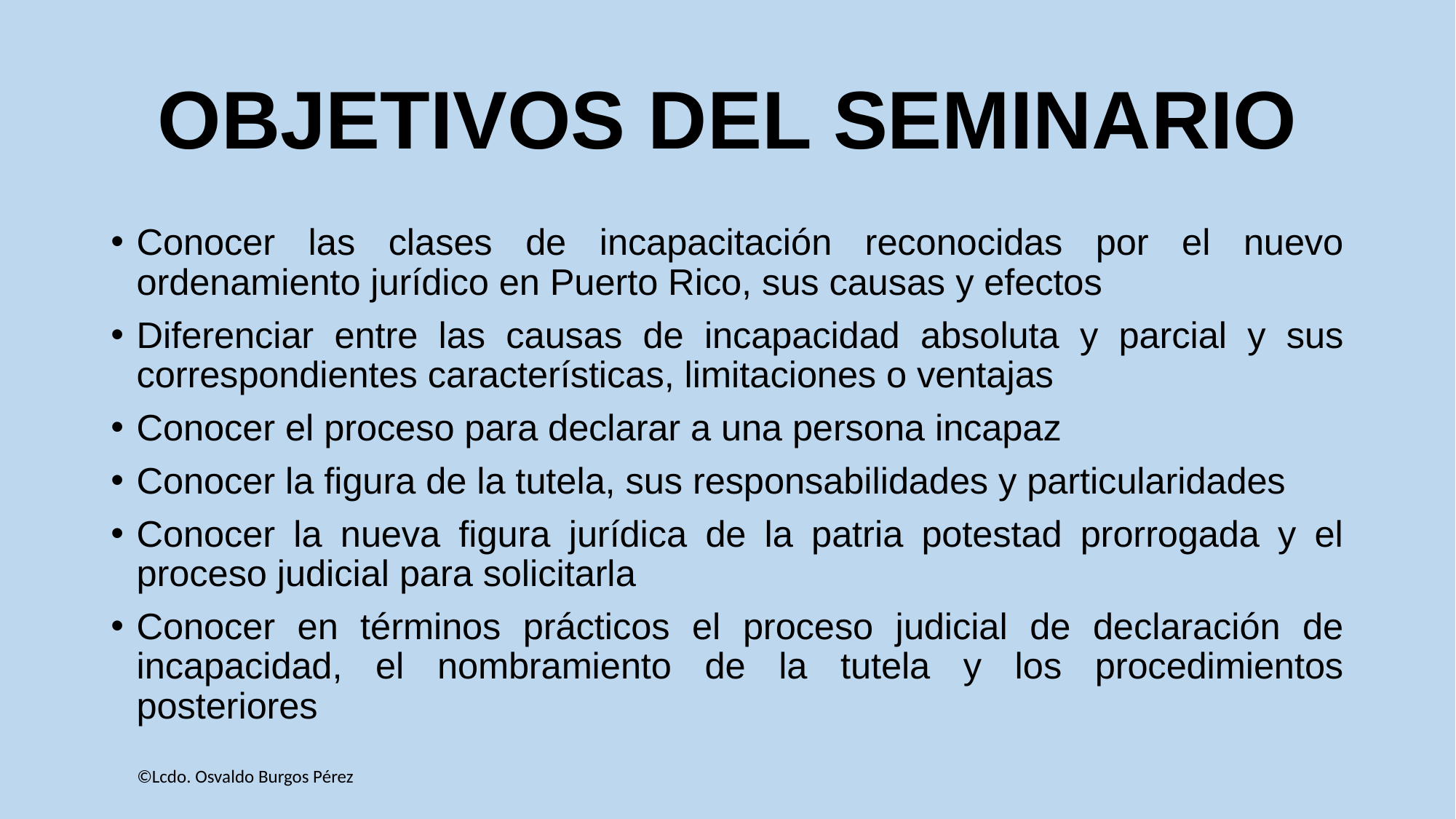

# OBJETIVOS DEL SEMINARIO
Conocer las clases de incapacitación reconocidas por el nuevo ordenamiento jurídico en Puerto Rico, sus causas y efectos
Diferenciar entre las causas de incapacidad absoluta y parcial y sus correspondientes características, limitaciones o ventajas
Conocer el proceso para declarar a una persona incapaz
Conocer la figura de la tutela, sus responsabilidades y particularidades
Conocer la nueva figura jurídica de la patria potestad prorrogada y el proceso judicial para solicitarla
Conocer en términos prácticos el proceso judicial de declaración de incapacidad, el nombramiento de la tutela y los procedimientos posteriores

©Lcdo. Osvaldo Burgos Pérez